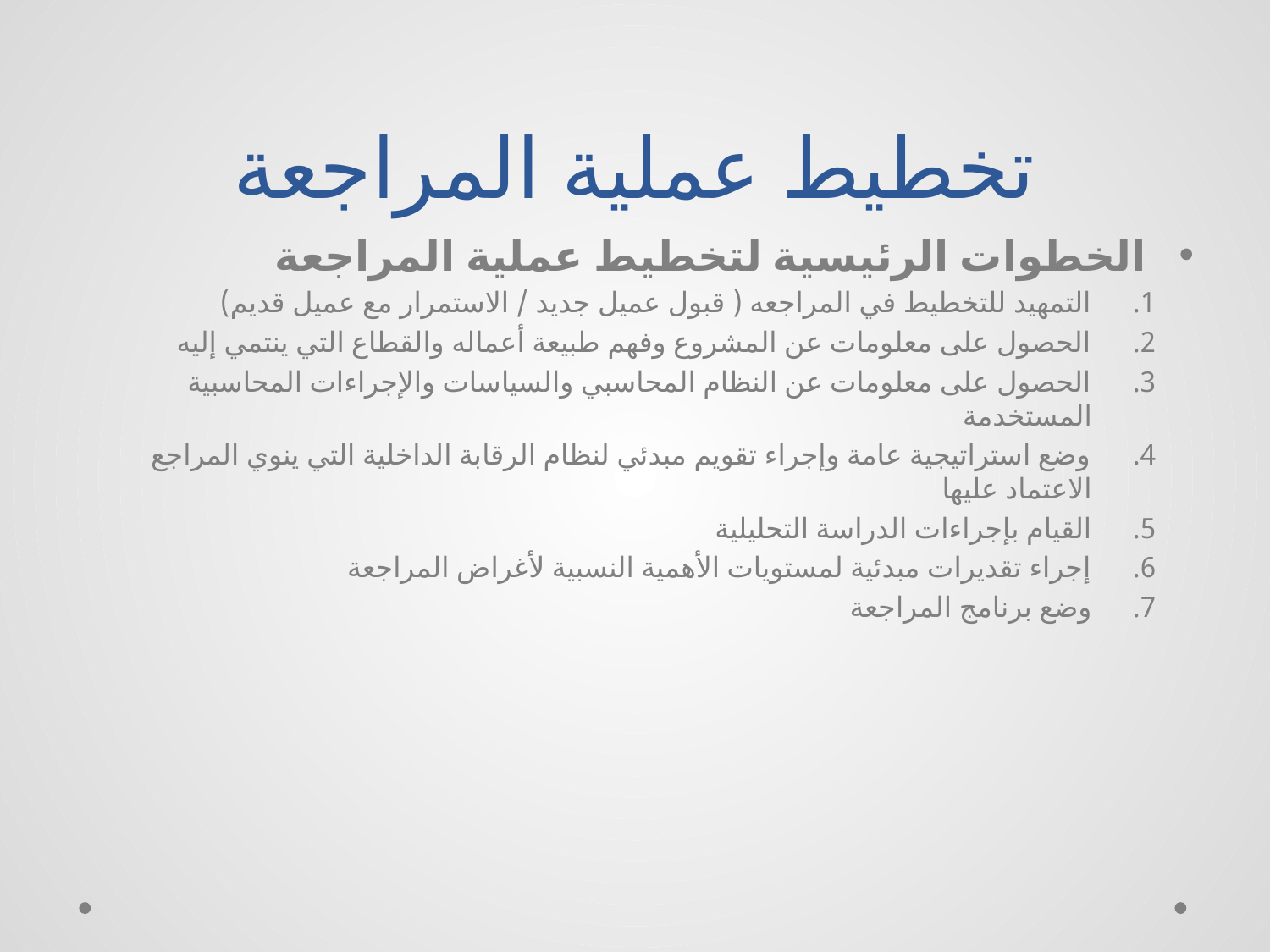

# تخطيط عملية المراجعة
الخطوات الرئيسية لتخطيط عملية المراجعة
التمهيد للتخطيط في المراجعه ( قبول عميل جديد / الاستمرار مع عميل قديم)
الحصول على معلومات عن المشروع وفهم طبيعة أعماله والقطاع التي ينتمي إليه
الحصول على معلومات عن النظام المحاسبي والسياسات والإجراءات المحاسبية المستخدمة
وضع استراتيجية عامة وإجراء تقويم مبدئي لنظام الرقابة الداخلية التي ينوي المراجع الاعتماد عليها
القيام بإجراءات الدراسة التحليلية
إجراء تقديرات مبدئية لمستويات الأهمية النسبية لأغراض المراجعة
وضع برنامج المراجعة